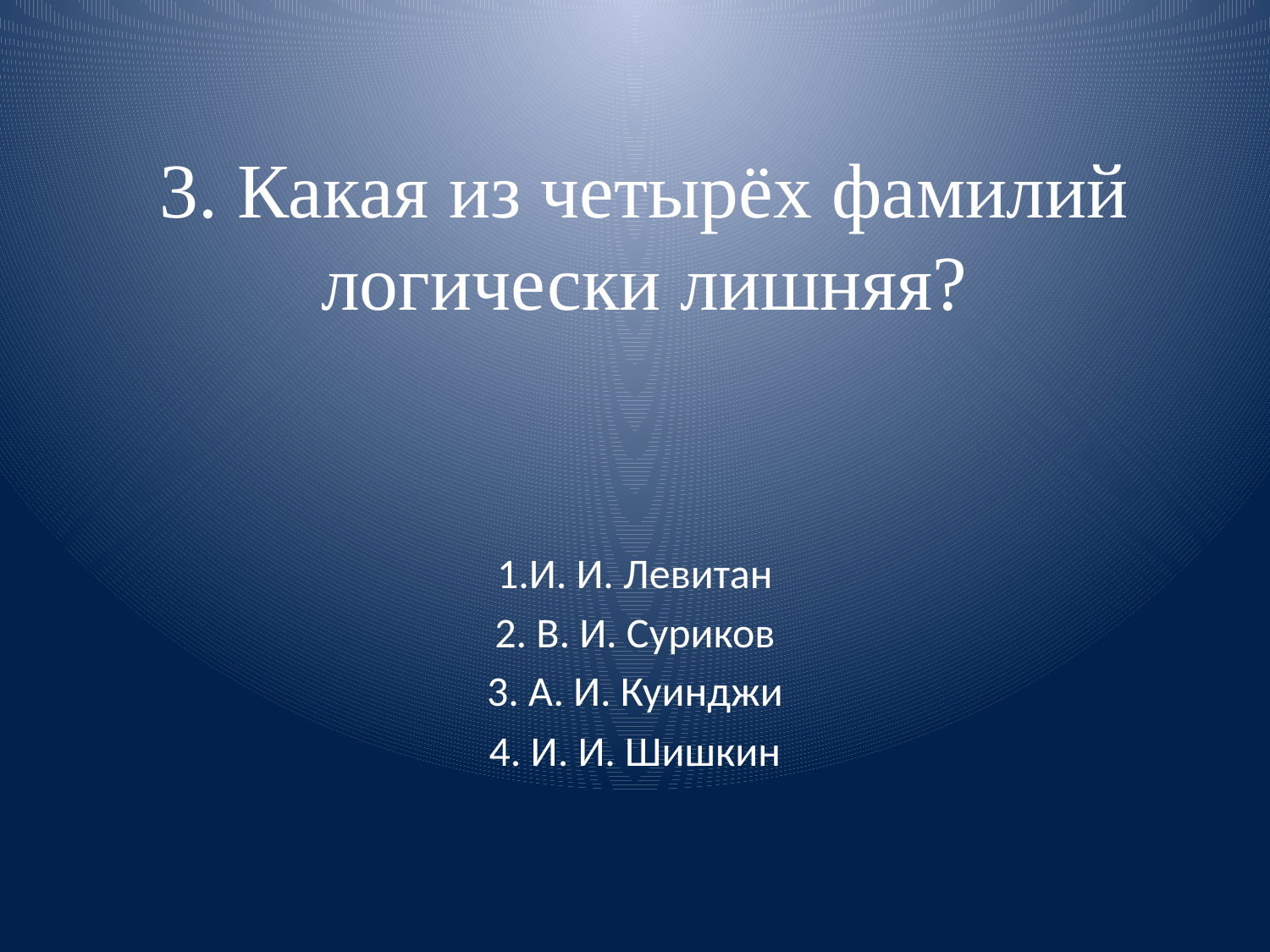

# 3. Какая из четырёх фамилий логически лишняя?
1.И. И. Левитан
2. В. И. Суриков
3. А. И. Куинджи
4. И. И. Шишкин